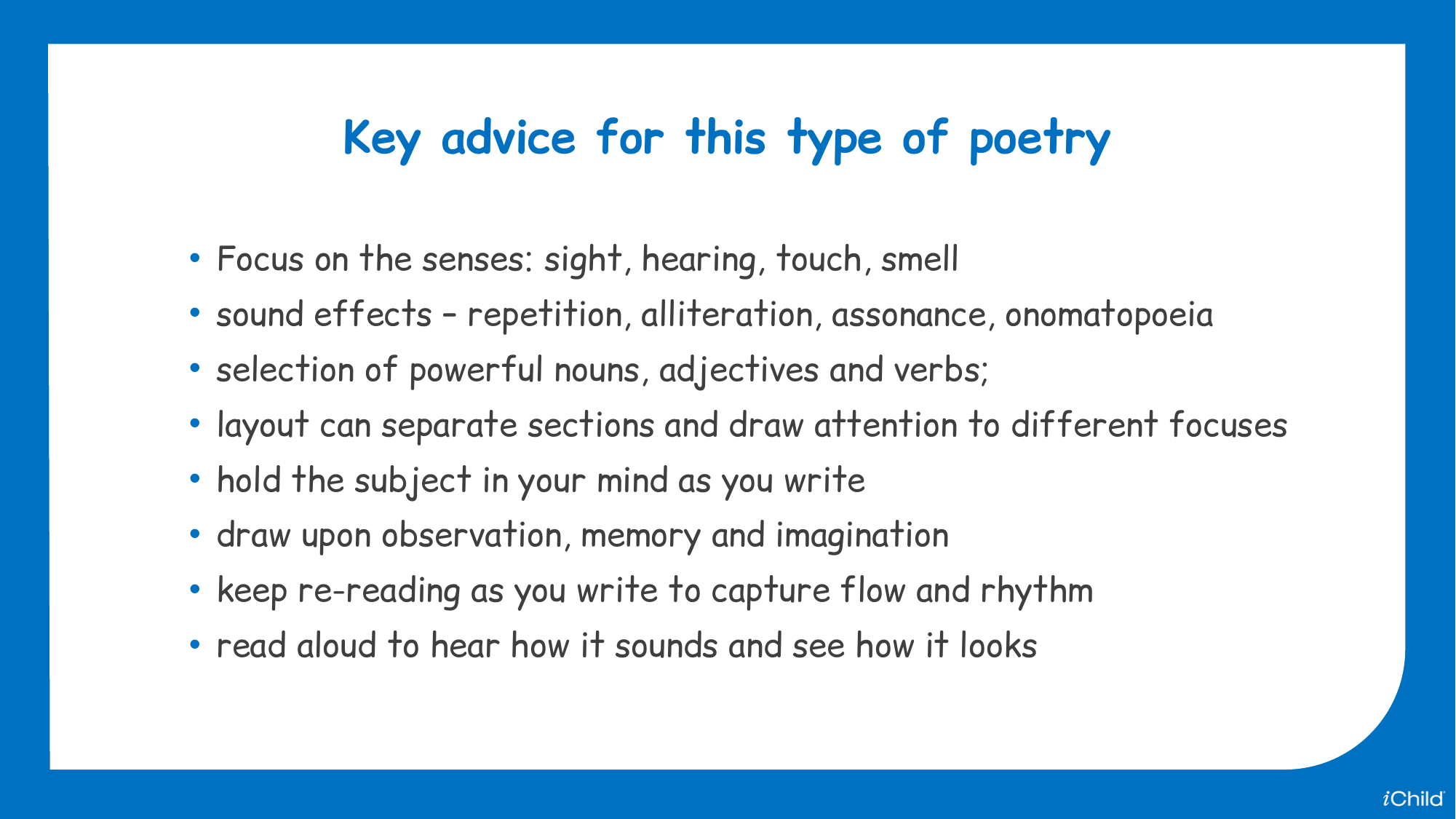

Key advice for this type of poetry
Focus on the senses: sight, hearing, touch, smell
sound effects – repetition, alliteration, assonance, onomatopoeia
selection of powerful nouns, adjectives and verbs;
layout can separate sections and draw attention to different focuses
hold the subject in your mind as you write
draw upon observation, memory and imagination
keep re-reading as you write to capture flow and rhythm
read aloud to hear how it sounds and see how it looks